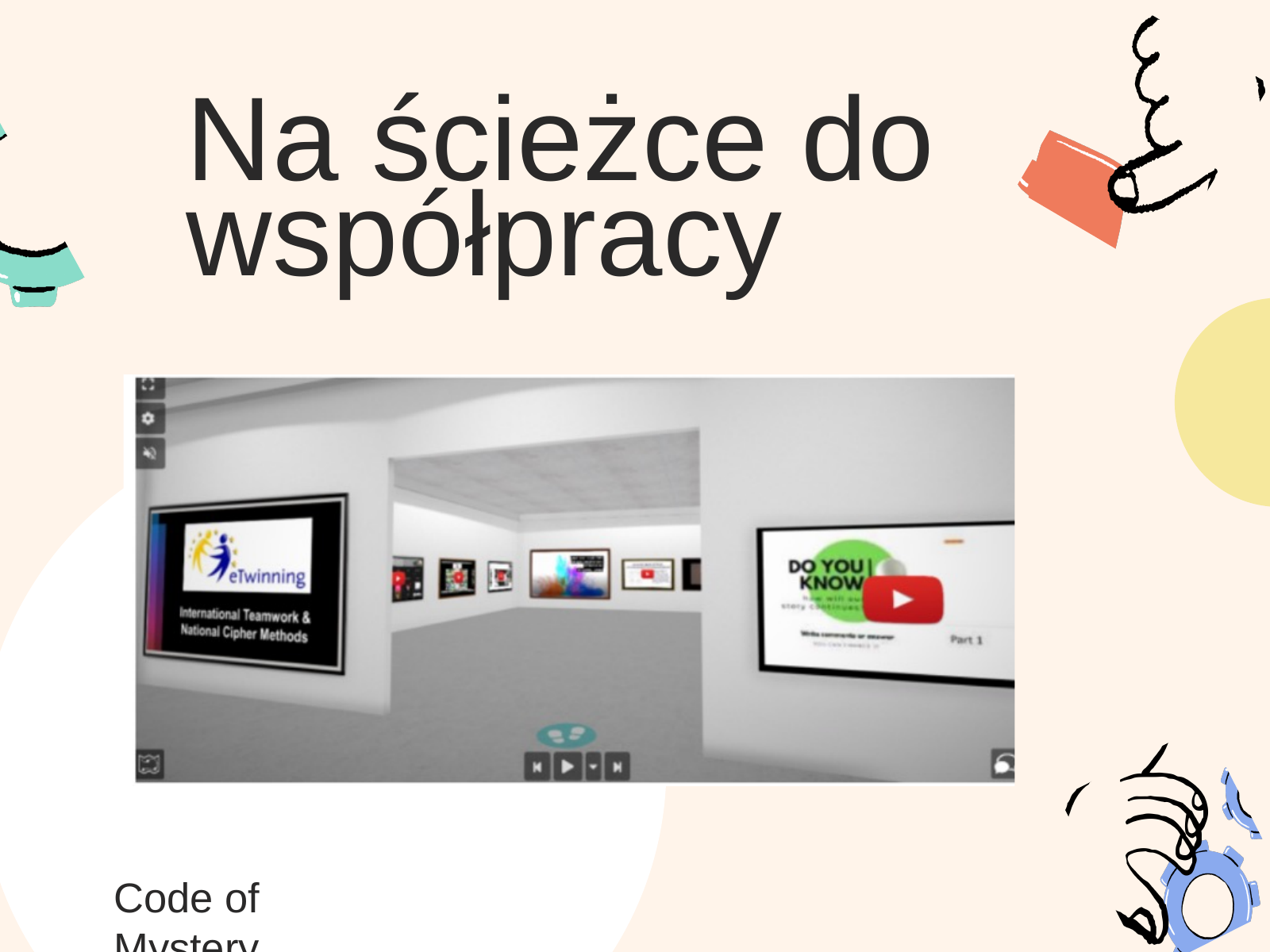

Na ścieżce do współpracy

Code of Mystery